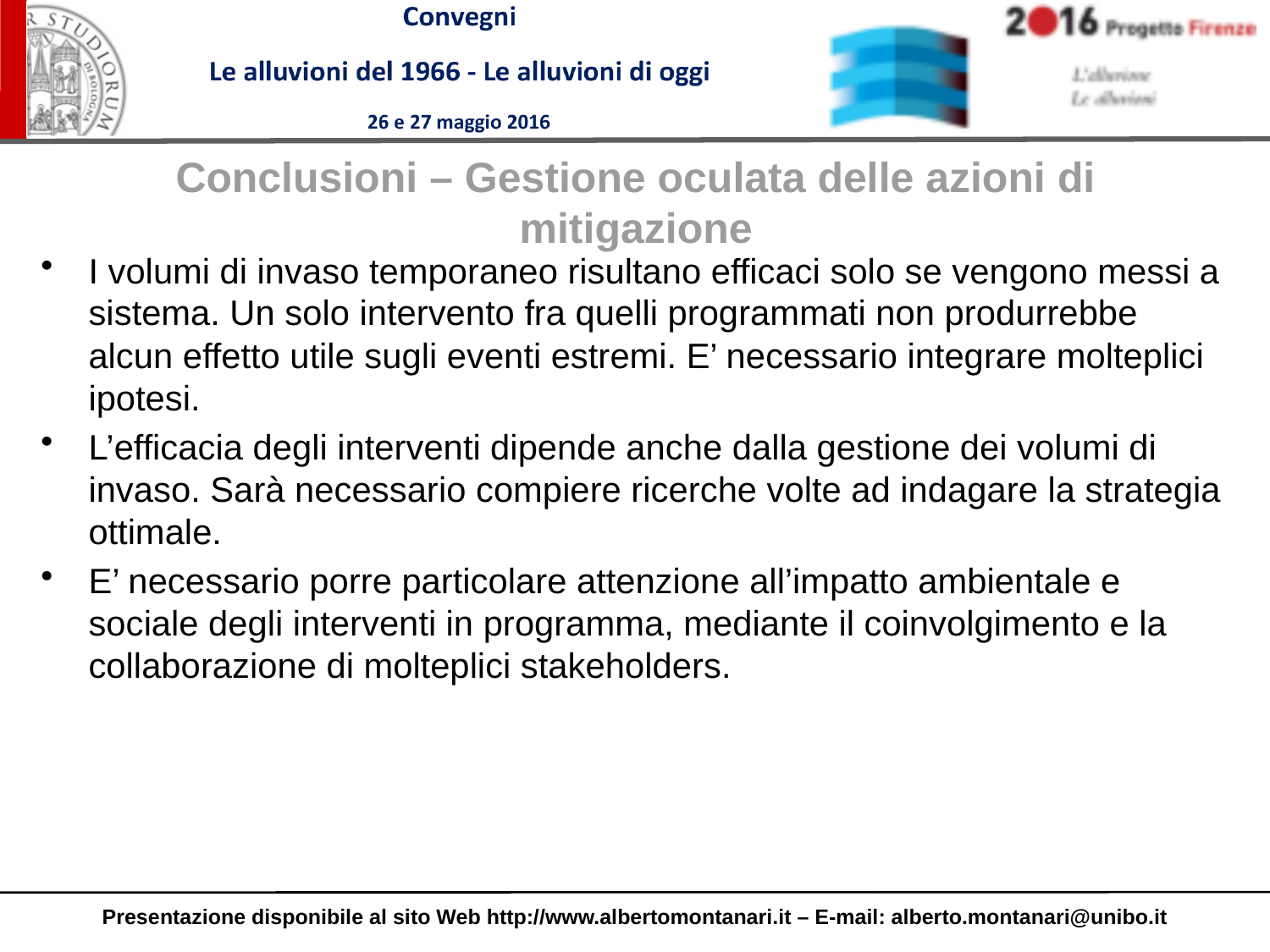

Conclusioni – Gestione oculata delle azioni di mitigazione
I volumi di invaso temporaneo risultano efficaci solo se vengono messi a sistema. Un solo intervento fra quelli programmati non produrrebbe alcun effetto utile sugli eventi estremi. E’ necessario integrare molteplici ipotesi.
L’efficacia degli interventi dipende anche dalla gestione dei volumi di invaso. Sarà necessario compiere ricerche volte ad indagare la strategia ottimale.
E’ necessario porre particolare attenzione all’impatto ambientale e sociale degli interventi in programma, mediante il coinvolgimento e la collaborazione di molteplici stakeholders.